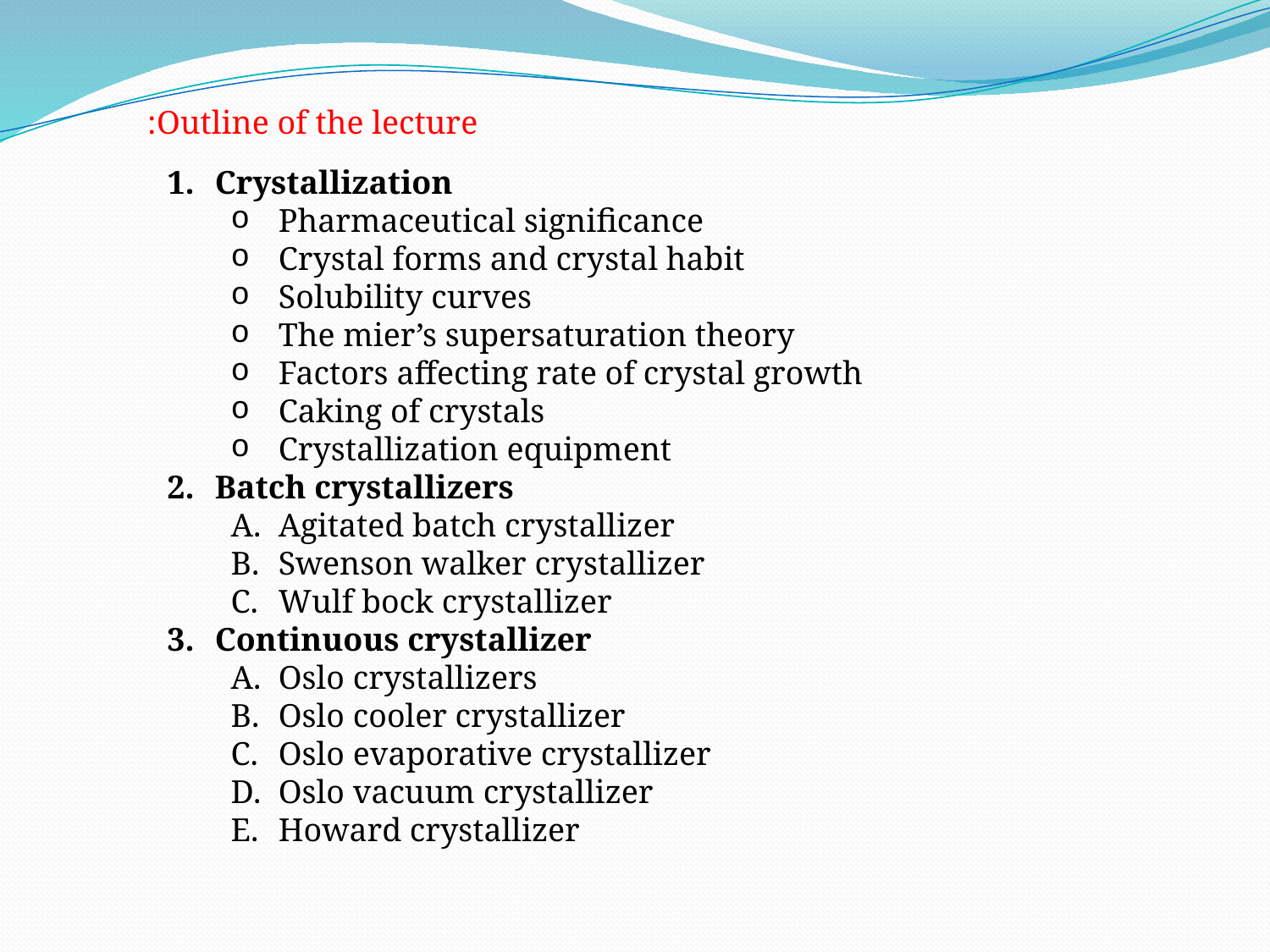

Outline of the lecture:
Crystallization
Pharmaceutical significance
Crystal forms and crystal habit
Solubility curves
The mier’s supersaturation theory
Factors affecting rate of crystal growth
Caking of crystals
Crystallization equipment
Batch crystallizers
Agitated batch crystallizer
Swenson walker crystallizer
Wulf bock crystallizer
Continuous crystallizer
Oslo crystallizers
Oslo cooler crystallizer
Oslo evaporative crystallizer
Oslo vacuum crystallizer
Howard crystallizer